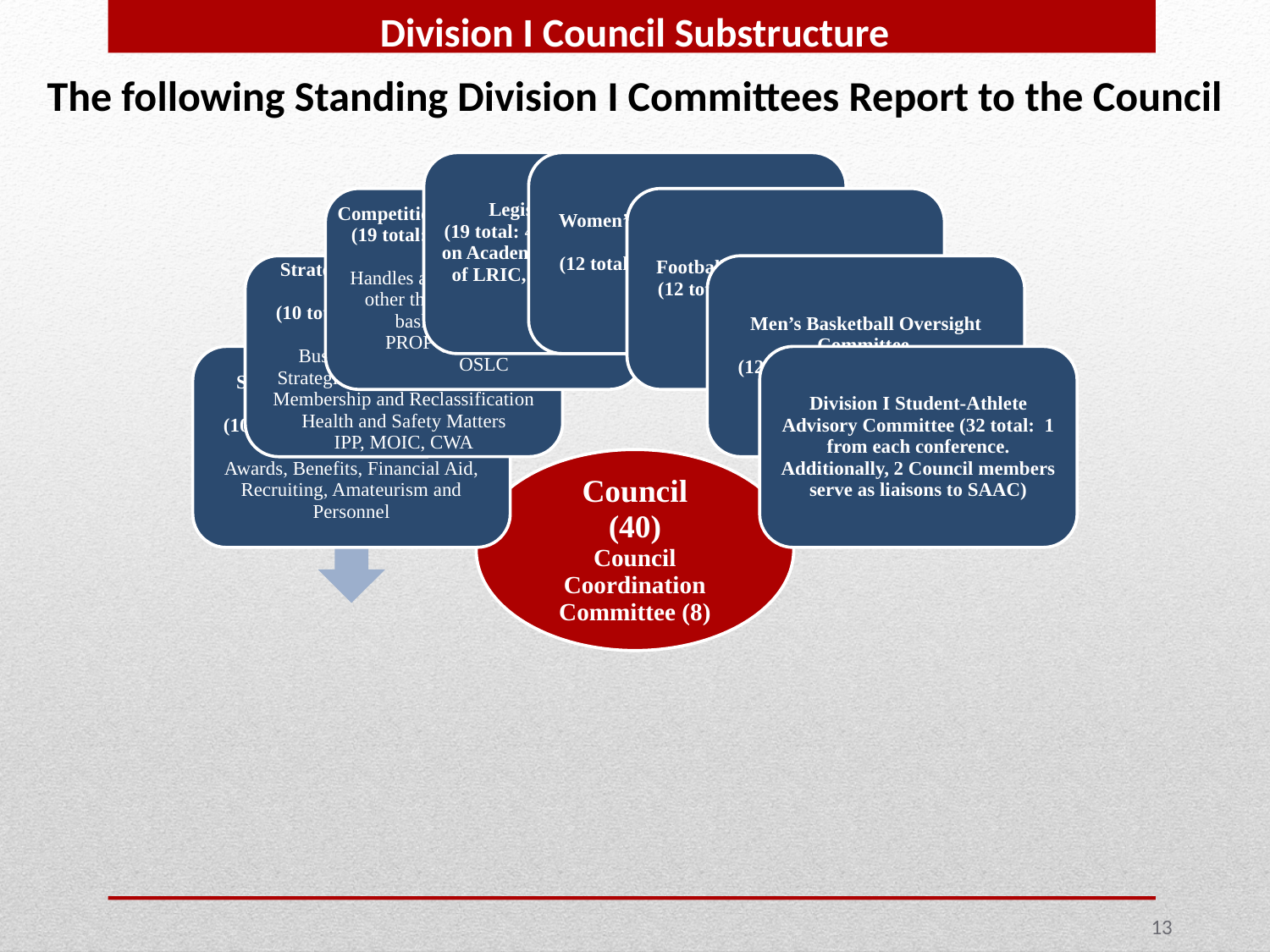

Division I Council Substructure
The following Standing Division I Committees Report to the Council
Council
(40)
Council Coordination Committee (8)
Competition Oversight Committee
PROP (information only)
OSLC
Business and Legal Affairs
Strategic Planning and Research
Membership and Reclassification
IPP, MOIC, CWA
13